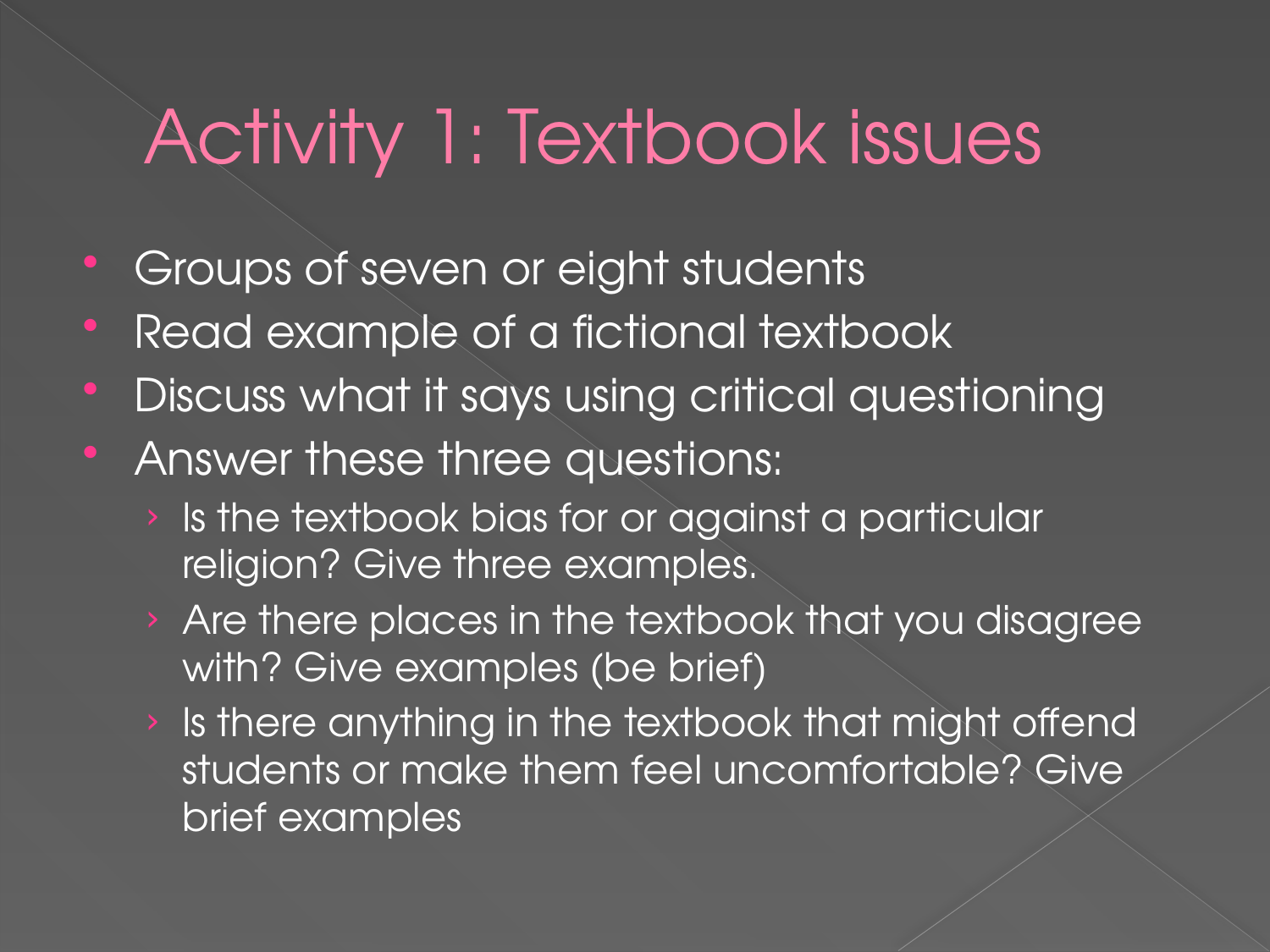

# Activity 1: Textbook issues
Groups of seven or eight students
Read example of a fictional textbook
Discuss what it says using critical questioning
Answer these three questions:
Is the textbook bias for or against a particular religion? Give three examples.
Are there places in the textbook that you disagree with? Give examples (be brief)
Is there anything in the textbook that might offend students or make them feel uncomfortable? Give brief examples